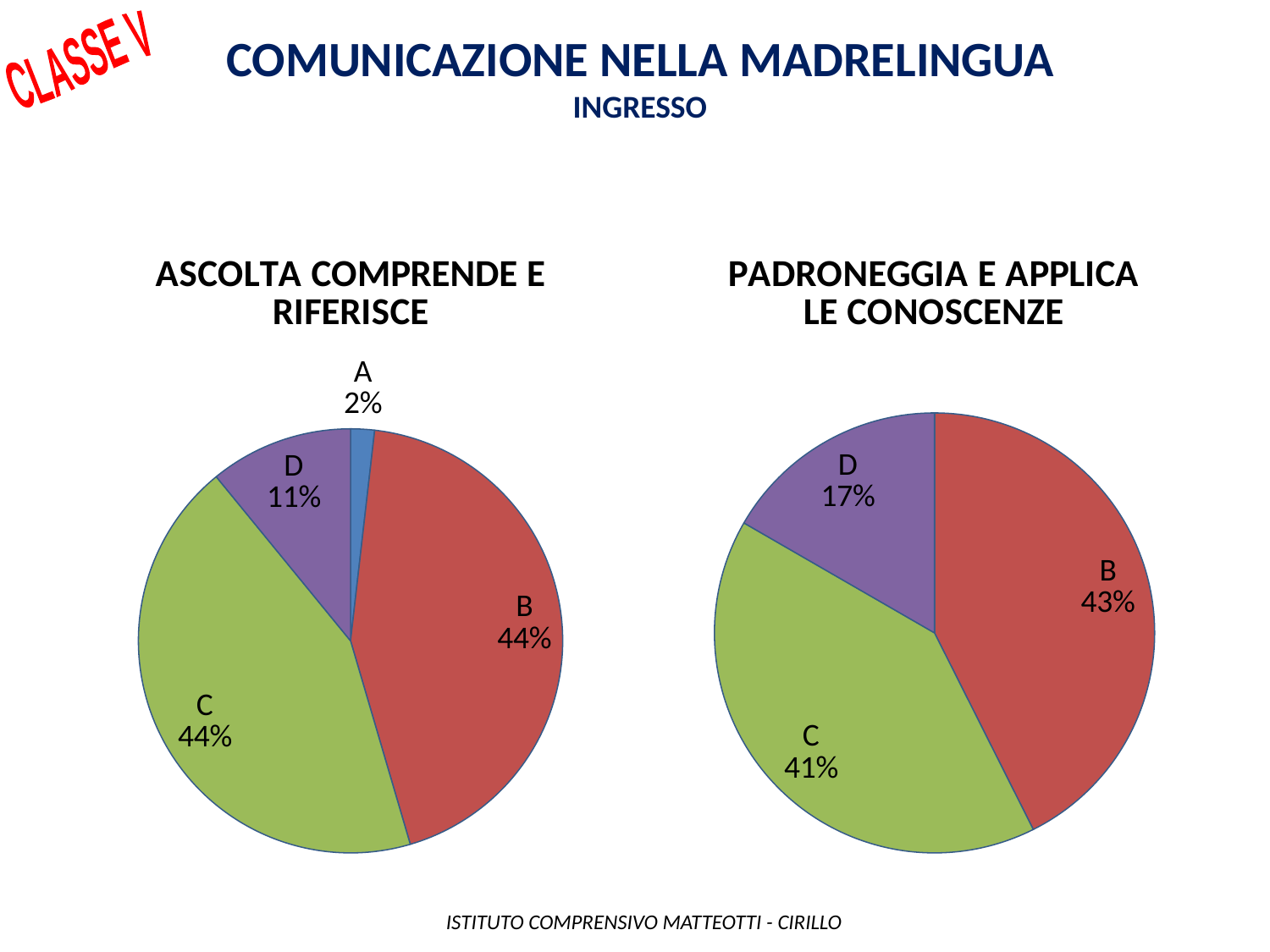

Comunicazione nella madrelingua
INGRESSO
CLASSE V

### Chart: ASCOLTA COMPRENDE E RIFERISCE

| Category |  |
|---|---|
| A | 1.0 |
| B | 24.0 |
| C | 24.0 |
| D | 6.0 |

### Chart: PADRONEGGIA E APPLICA LE CONOSCENZE

| Category |  |
|---|---|
| A | 0.0 |
| B | 23.0 |
| C | 22.0 |
| D | 9.0 |
 ISTITUTO COMPRENSIVO MATTEOTTI - CIRILLO